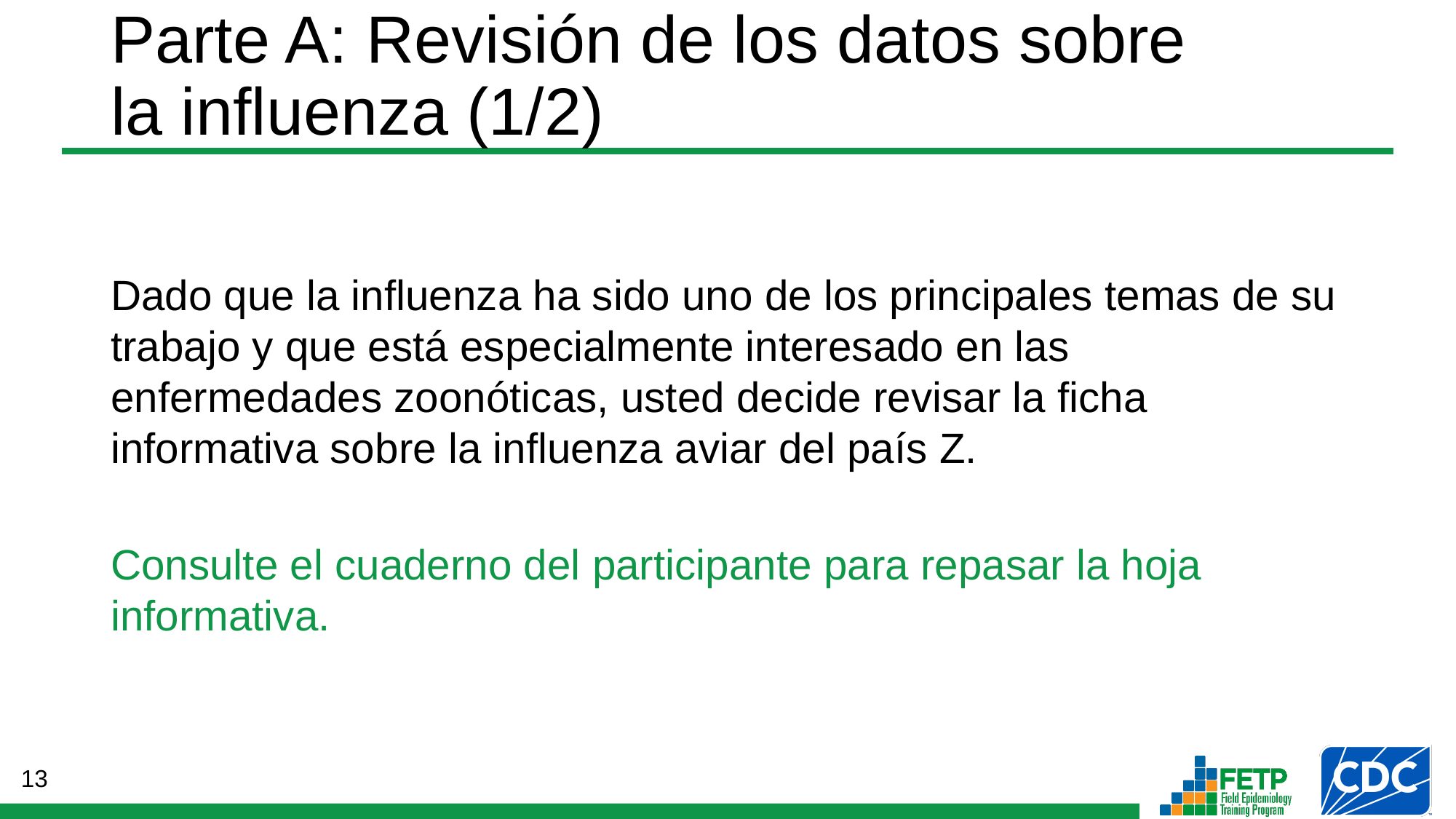

# Parte A: Revisión de los datos sobre la influenza (1/2)
Dado que la influenza ha sido uno de los principales temas de su trabajo y que está especialmente interesado en las enfermedades zoonóticas, usted decide revisar la ficha informativa sobre la influenza aviar del país Z.

Consulte el cuaderno del participante para repasar la hoja informativa.